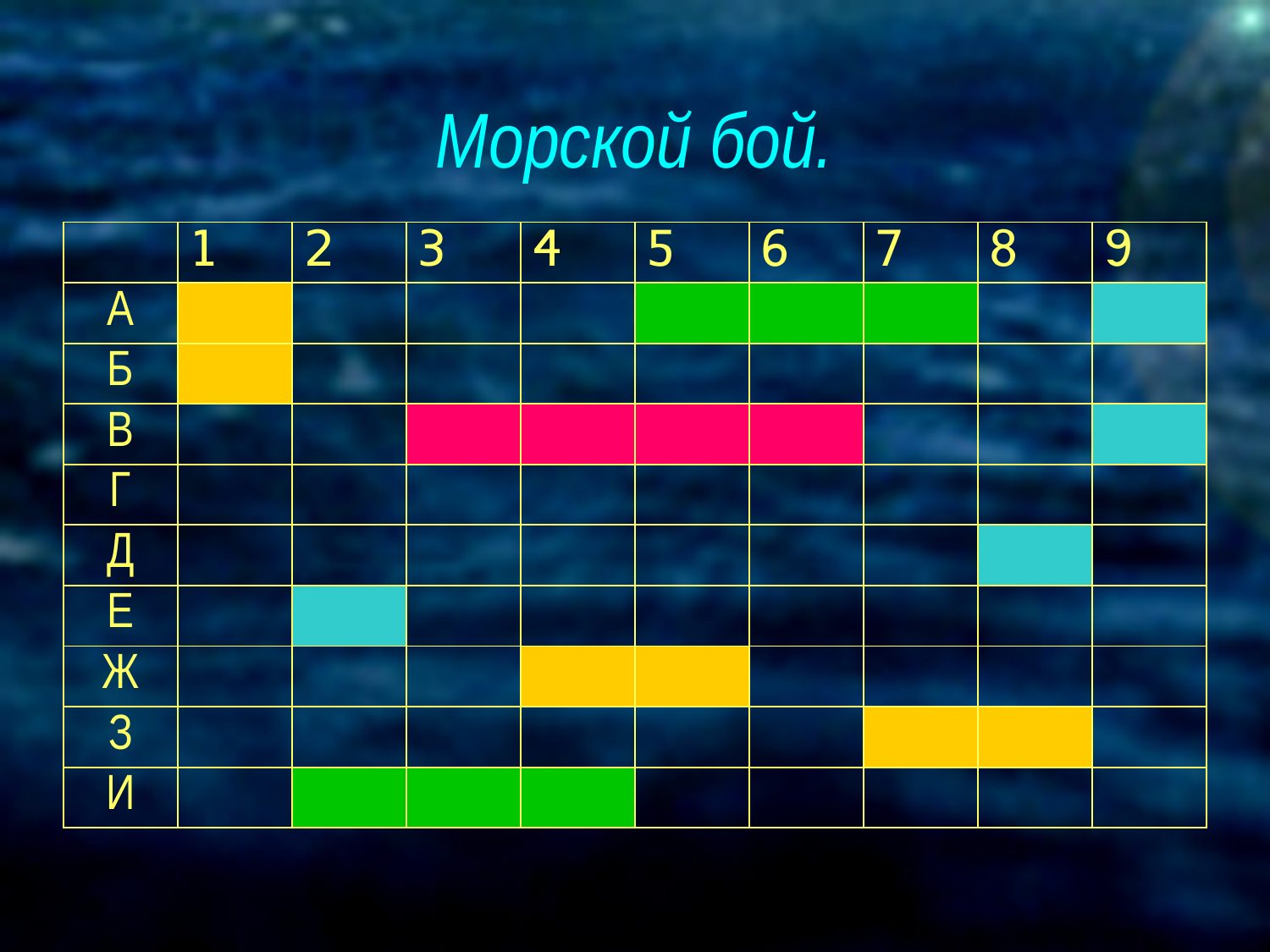

# Морской бой.
|  | 1 | 2 | 3 | 4 | 5 | 6 | 7 | 8 | 9 |
| --- | --- | --- | --- | --- | --- | --- | --- | --- | --- |
| А |  |  |  |  |  |  |  |  |  |
| Б |  |  |  |  |  |  |  |  |  |
| В |  |  |  |  |  |  |  |  |  |
| Г |  |  |  |  |  |  |  |  |  |
| Д |  |  |  |  |  |  |  |  |  |
| Е |  |  |  |  |  |  |  |  |  |
| Ж |  |  |  |  |  |  |  |  |  |
| З |  |  |  |  |  |  |  |  |  |
| И |  |  |  |  |  |  |  |  |  |